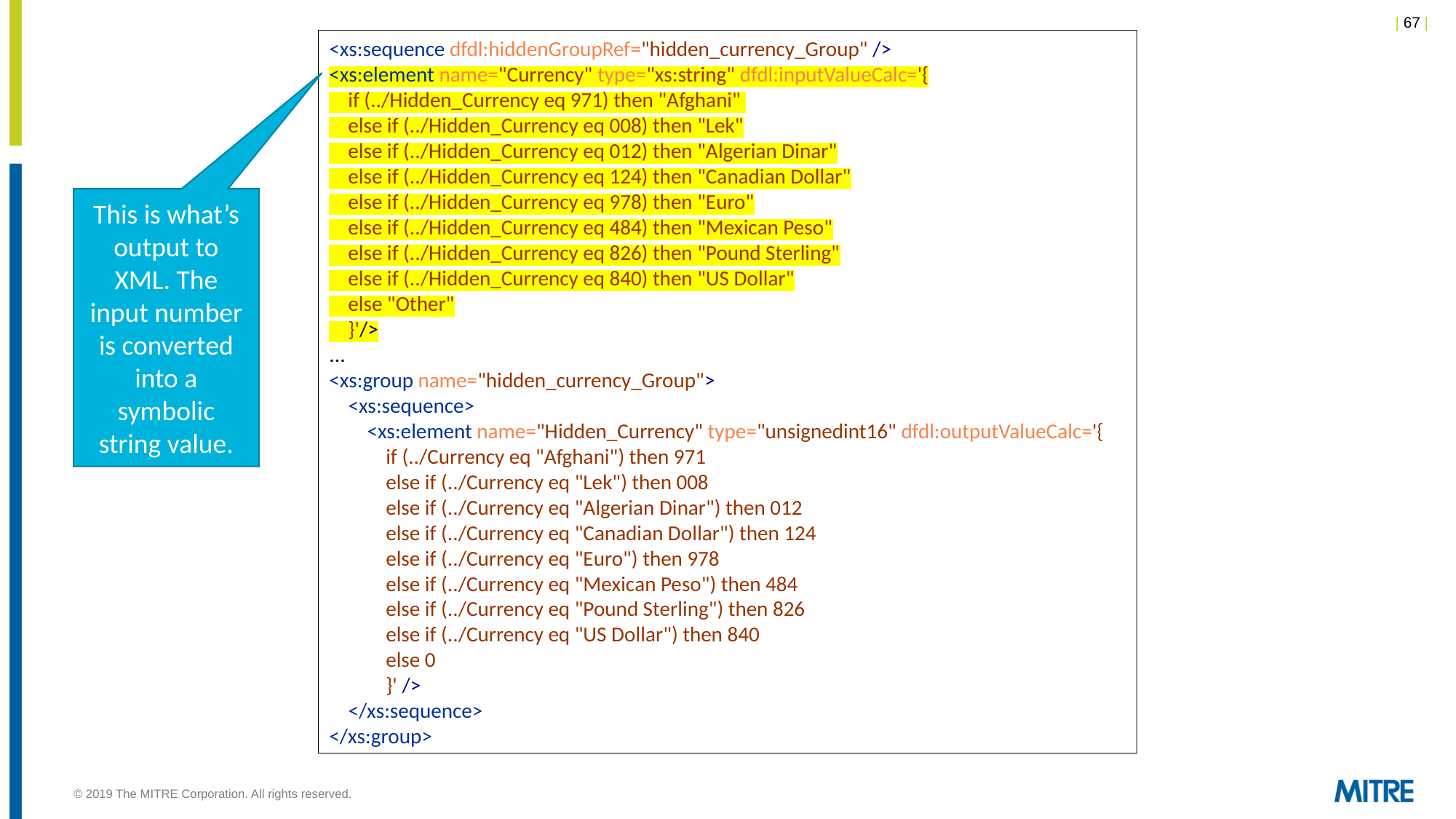

<xs:sequence dfdl:hiddenGroupRef="hidden_currency_Group" />
<xs:element name="Currency" type="xs:string" dfdl:inputValueCalc='{
    if (../Hidden_Currency eq 971) then "Afghani"
    else if (../Hidden_Currency eq 008) then "Lek"
    else if (../Hidden_Currency eq 012) then "Algerian Dinar"
    else if (../Hidden_Currency eq 124) then "Canadian Dollar"
    else if (../Hidden_Currency eq 978) then "Euro"
    else if (../Hidden_Currency eq 484) then "Mexican Peso"
    else if (../Hidden_Currency eq 826) then "Pound Sterling"
    else if (../Hidden_Currency eq 840) then "US Dollar"
    else "Other"
    }'/>
...
<xs:group name="hidden_currency_Group">
    <xs:sequence>
        <xs:element name="Hidden_Currency" type="unsignedint16" dfdl:outputValueCalc='{
            if (../Currency eq "Afghani") then 971
            else if (../Currency eq "Lek") then 008
            else if (../Currency eq "Algerian Dinar") then 012
            else if (../Currency eq "Canadian Dollar") then 124
            else if (../Currency eq "Euro") then 978
            else if (../Currency eq "Mexican Peso") then 484
            else if (../Currency eq "Pound Sterling") then 826
            else if (../Currency eq "US Dollar") then 840
            else 0
            }' />
    </xs:sequence>
</xs:group>
This is what’s output to XML. The input number is converted into a symbolic string value.
© 2019 The MITRE Corporation. All rights reserved.